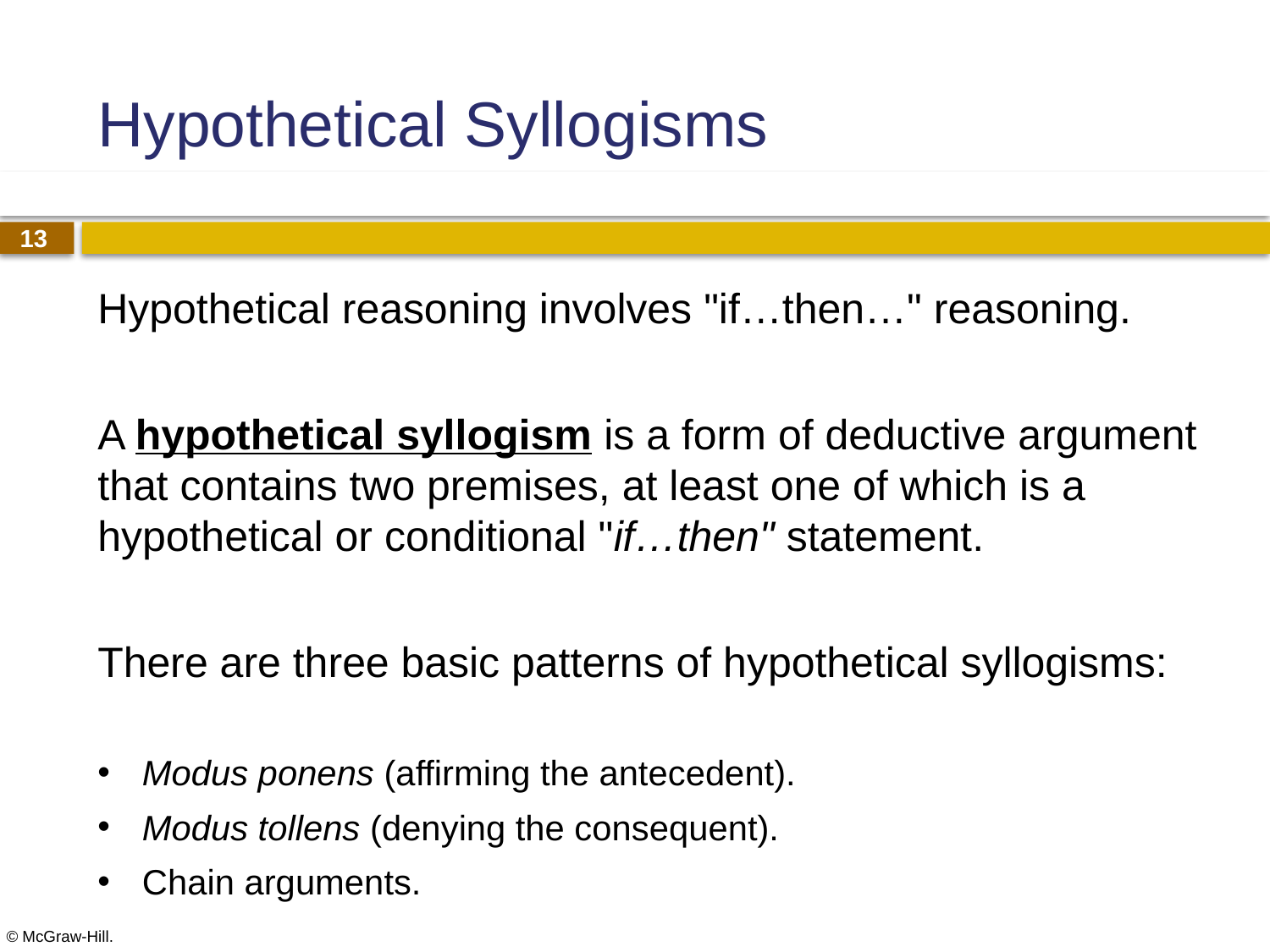

# Hypothetical Syllogisms
Hypothetical reasoning involves "if…then…" reasoning.

A hypothetical syllogism is a form of deductive argument that contains two premises, at least one of which is a hypothetical or conditional "if…then" statement.

There are three basic patterns of hypothetical syllogisms:

Modus ponens (affirming the antecedent).
Modus tollens (denying the consequent).
Chain arguments.